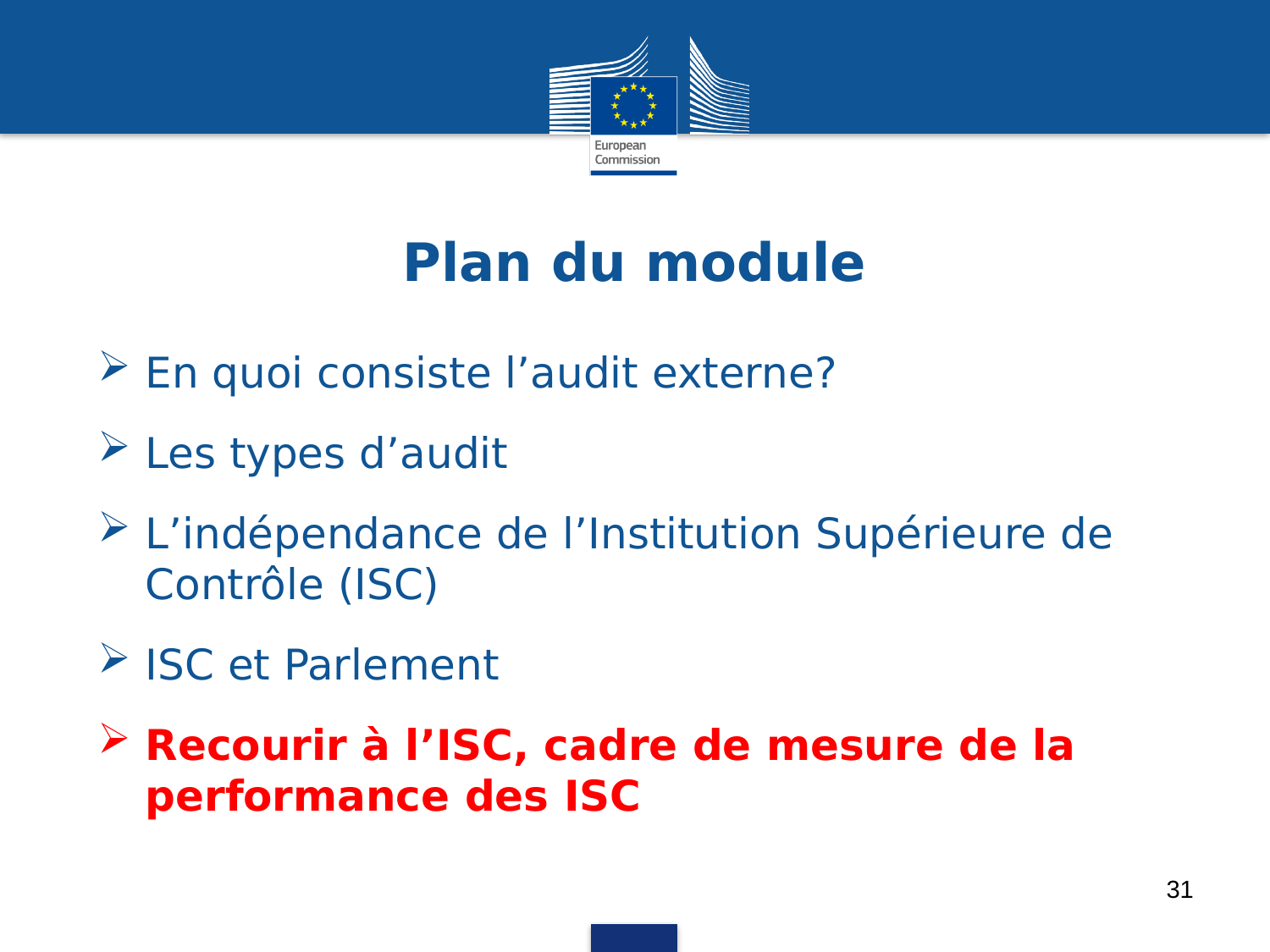

# Plan du module
En quoi consiste l’audit externe?
Les types d’audit
L’indépendance de l’Institution Supérieure de Contrôle (ISC)
ISC et Parlement
Recourir à l’ISC, cadre de mesure de la performance des ISC

31